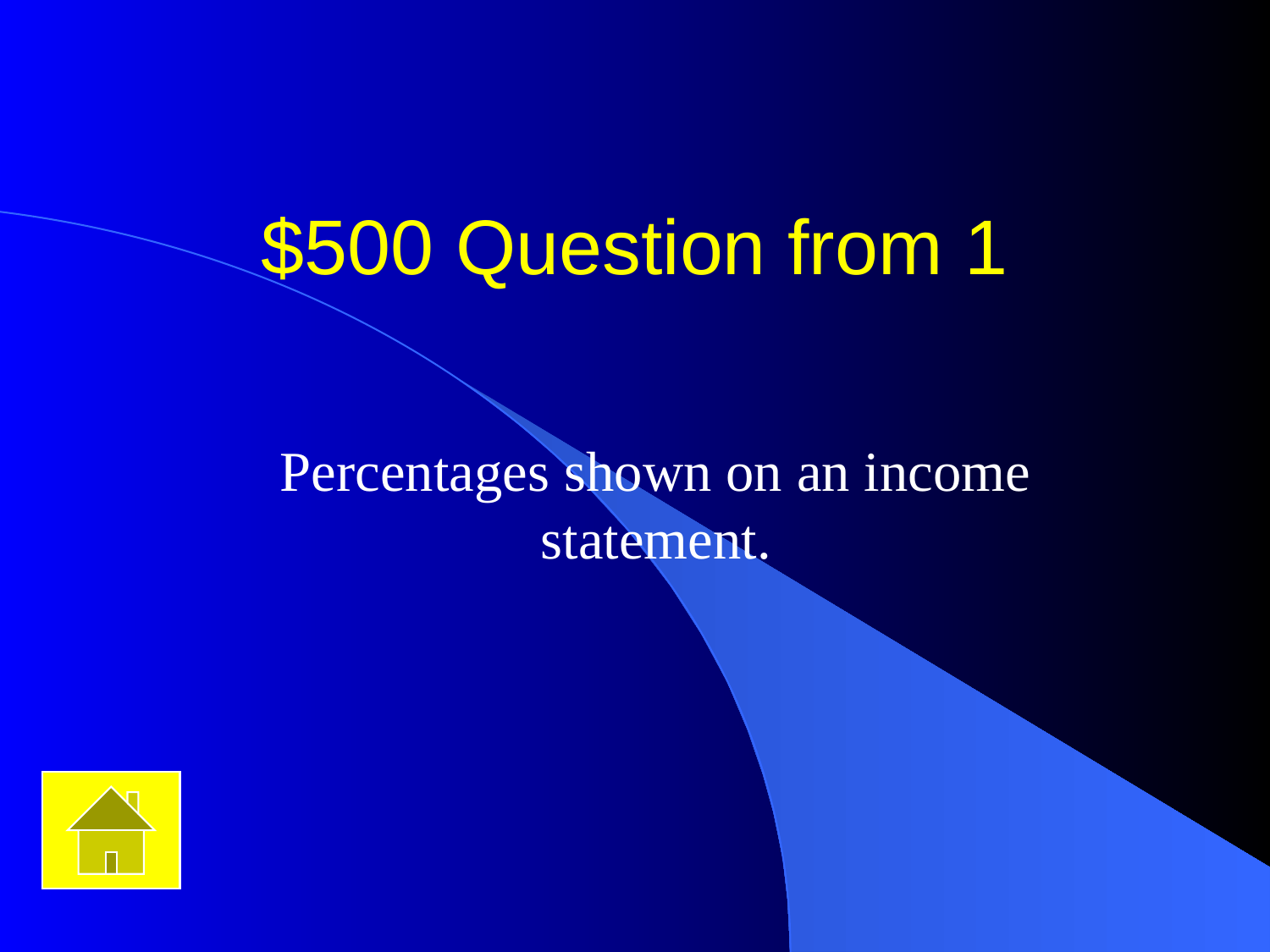

# $500 Question from 1
Percentages shown on an income statement.